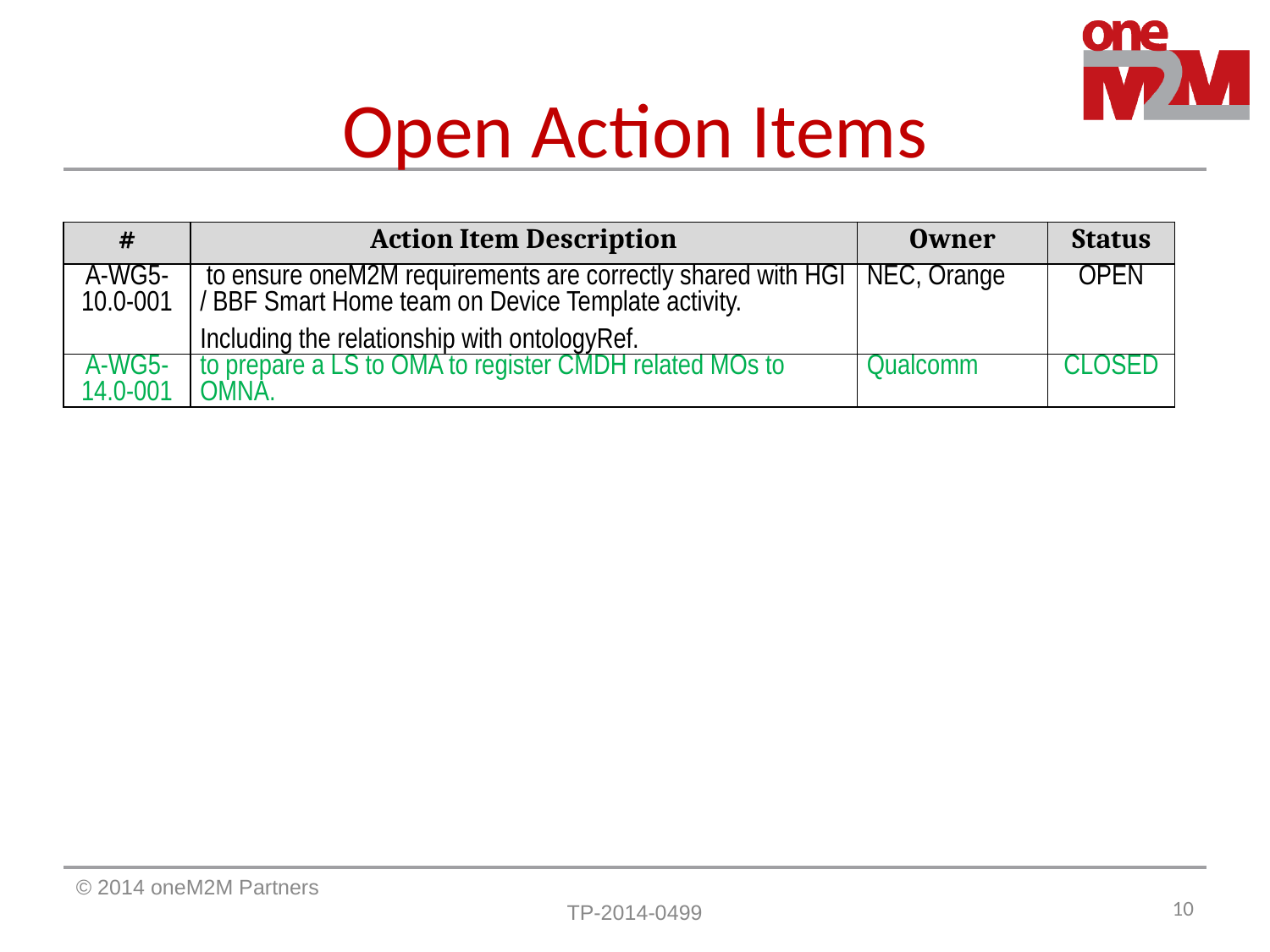

# Open Action Items
| # | Action Item Description | Owner | Status |
| --- | --- | --- | --- |
| A-WG5-10.0-001 | to ensure oneM2M requirements are correctly shared with HGI / BBF Smart Home team on Device Template activity. Including the relationship with ontologyRef. | NEC, Orange | OPEN |
| A-WG5-14.0-001 | to prepare a LS to OMA to register CMDH related MOs to OMNA. | Qualcomm | CLOSED |
10